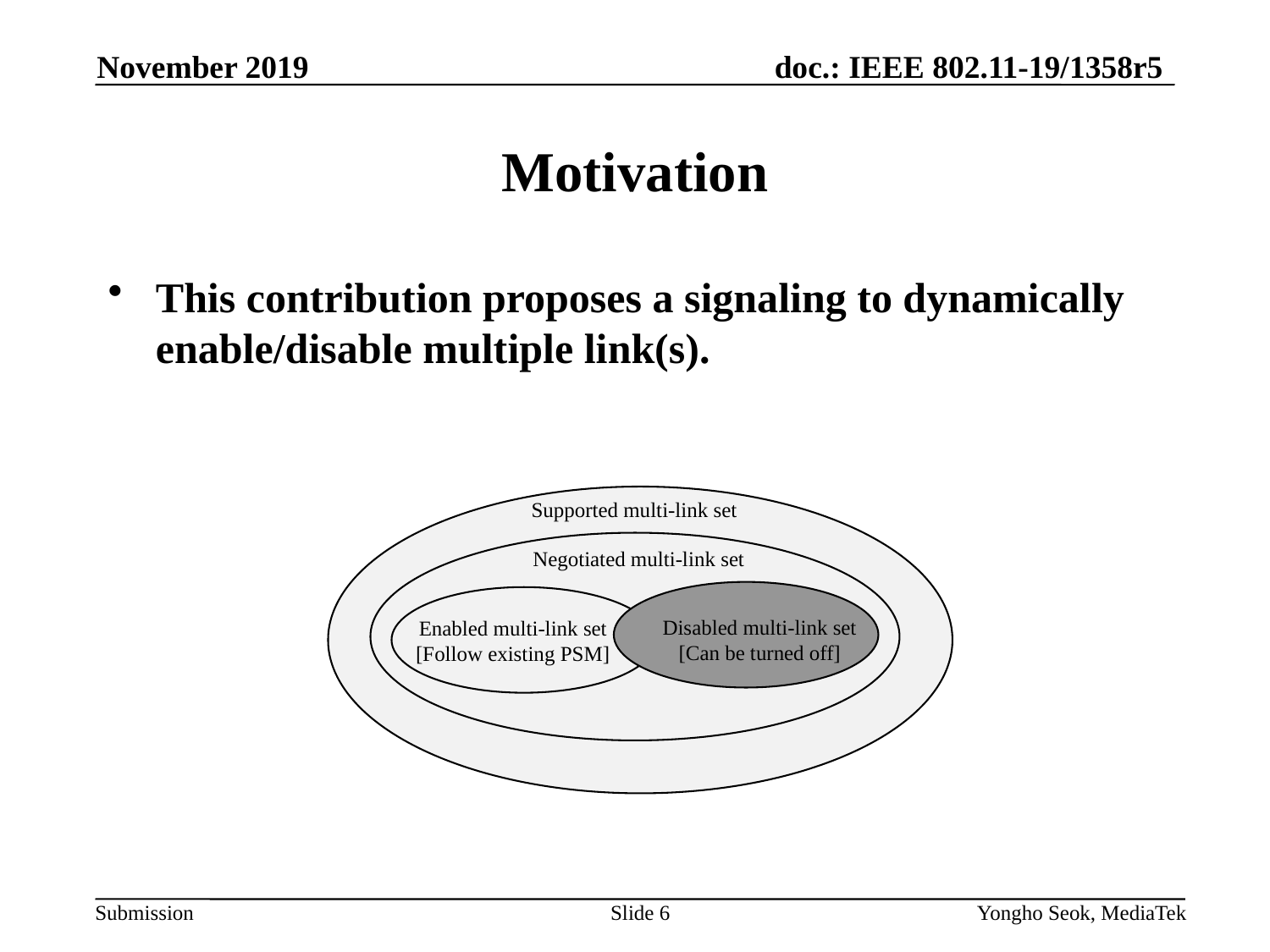

November 2019
# Motivation
This contribution proposes a signaling to dynamically enable/disable multiple link(s).

Supported multi-link set

Negotiated multi-link set

Disabled multi-link set
[Can be turned off]
Enabled multi-link set
[Follow existing PSM]
Slide 6
Yongho Seok, MediaTek